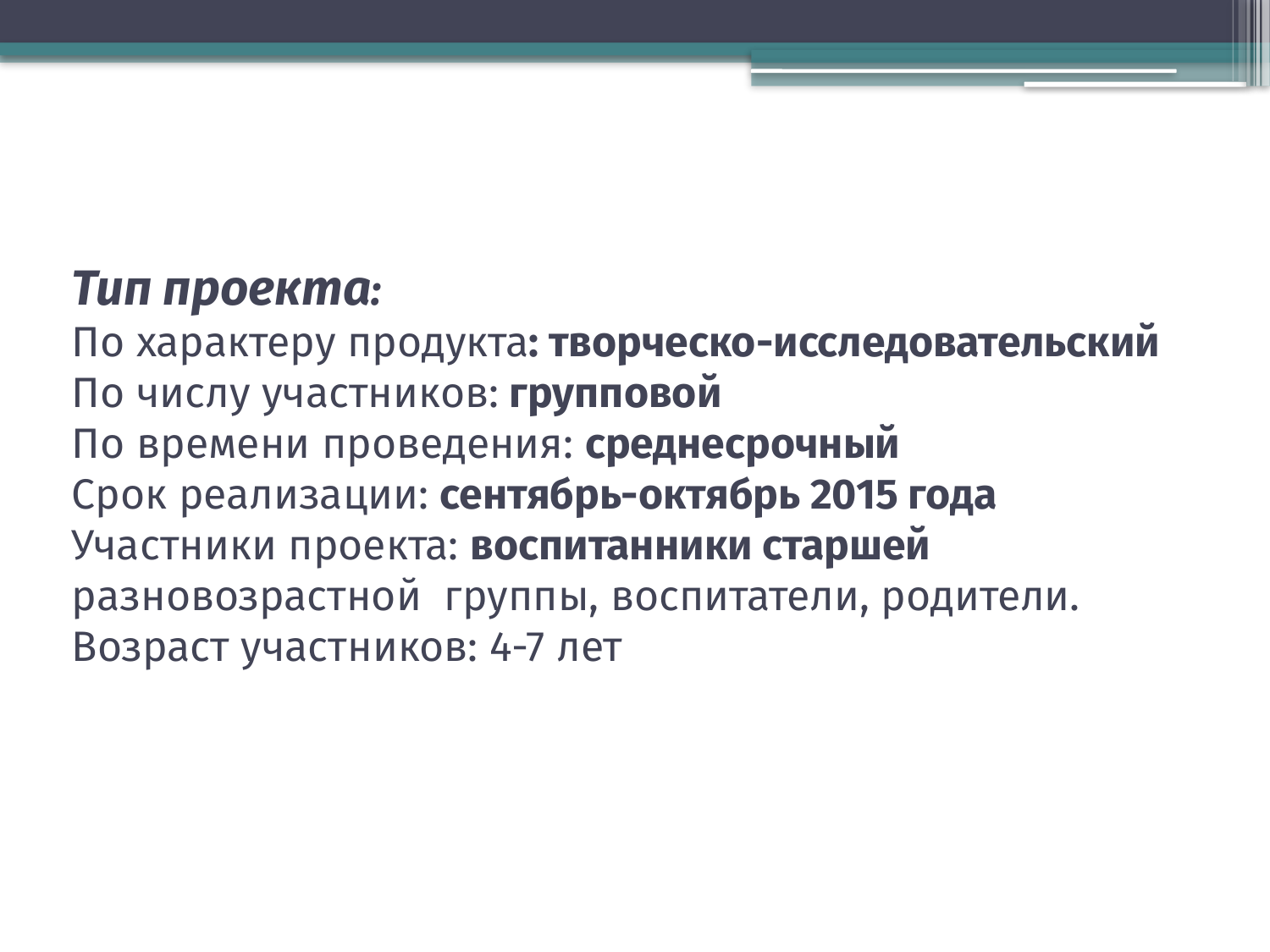

# Тип проекта: По характеру продукта: творческо-исследовательский По числу участников: групповой По времени проведения: среднесрочный Срок реализации: сентябрь-октябрь 2015 года Участники проекта: воспитанники старшей разновозрастной  группы, воспитатели, родители. Возраст участников: 4-7 лет